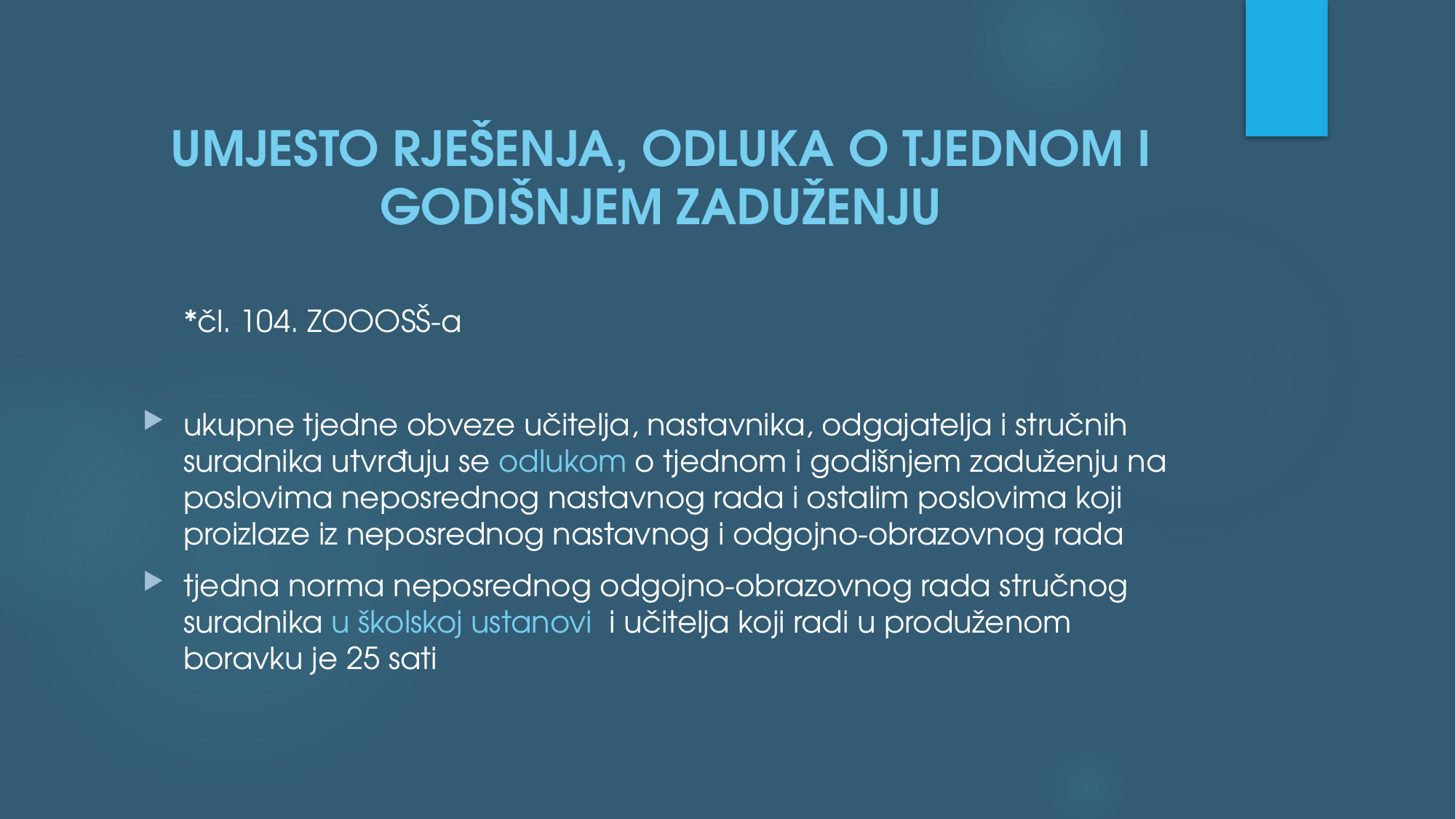

# UMJESTO RJEŠENJA, ODLUKA O TJEDNOM I GODIŠNJEM ZADUŽENJU

     *čl. 104. ZOOOSŠ-a

ukupne tjedne obveze učitelja, nastavnika, odgajatelja i stručnih suradnika utvrđuju se odlukom o tjednom i godišnjem zaduženju na poslovima neposrednog nastavnog rada i ostalim poslovima koji proizlaze iz neposrednog nastavnog i odgojno-obrazovnog rada
tjedna norma neposrednog odgojno-obrazovnog rada stručnog suradnika u školskoj ustanovi  i učitelja koji radi u produženom boravku je 25 sati